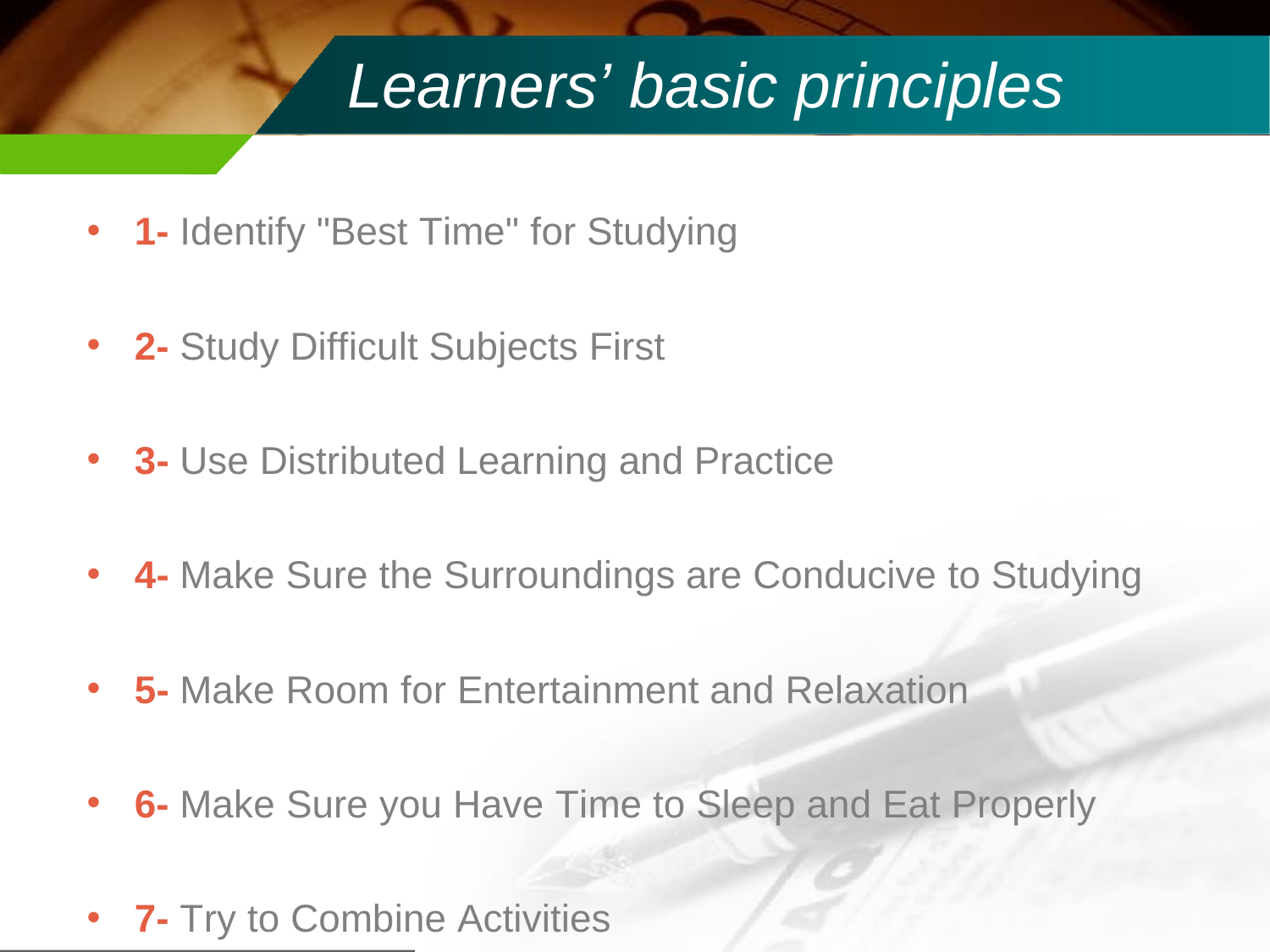

# Learners’ basic principles

1- Identify "Best Time" for Studying

2- Study Difficult Subjects First

3- Use Distributed Learning and Practice

4- Make Sure the Surroundings are Conducive to Studying

5- Make Room for Entertainment and Relaxation

6- Make Sure you Have Time to Sleep and Eat Properly

7- Try to Combine Activities